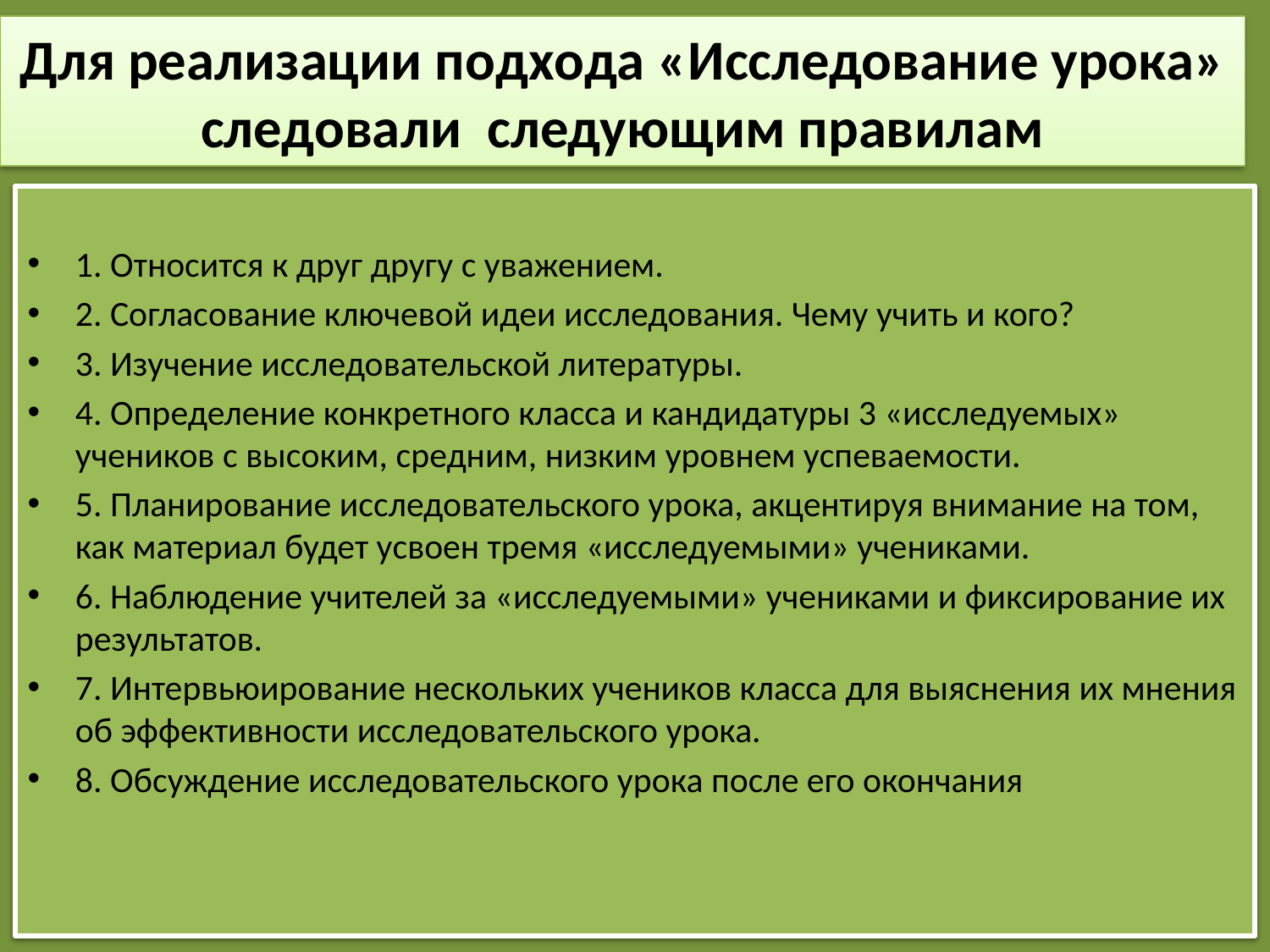

# Для реализации подхода «Исследование урока» следовали  следующим правилам

1. Относится к друг другу с уважением.
2. Согласование ключевой идеи исследования. Чему учить и кого?
3. Изучение исследовательской литературы.
4. Определение конкретного класса и кандидатуры 3 «исследуемых» учеников с высоким, средним, низким уровнем успеваемости.
5. Планирование исследовательского урока, акцентируя внимание на том, как материал будет усвоен тремя «исследуемыми» учениками.
6. Наблюдение учителей за «исследуемыми» учениками и фиксирование их результатов.
7. Интервьюирование нескольких учеников класса для выяснения их мнения об эффективности исследовательского урока.
8. Обсуждение исследовательского урока после его окончания